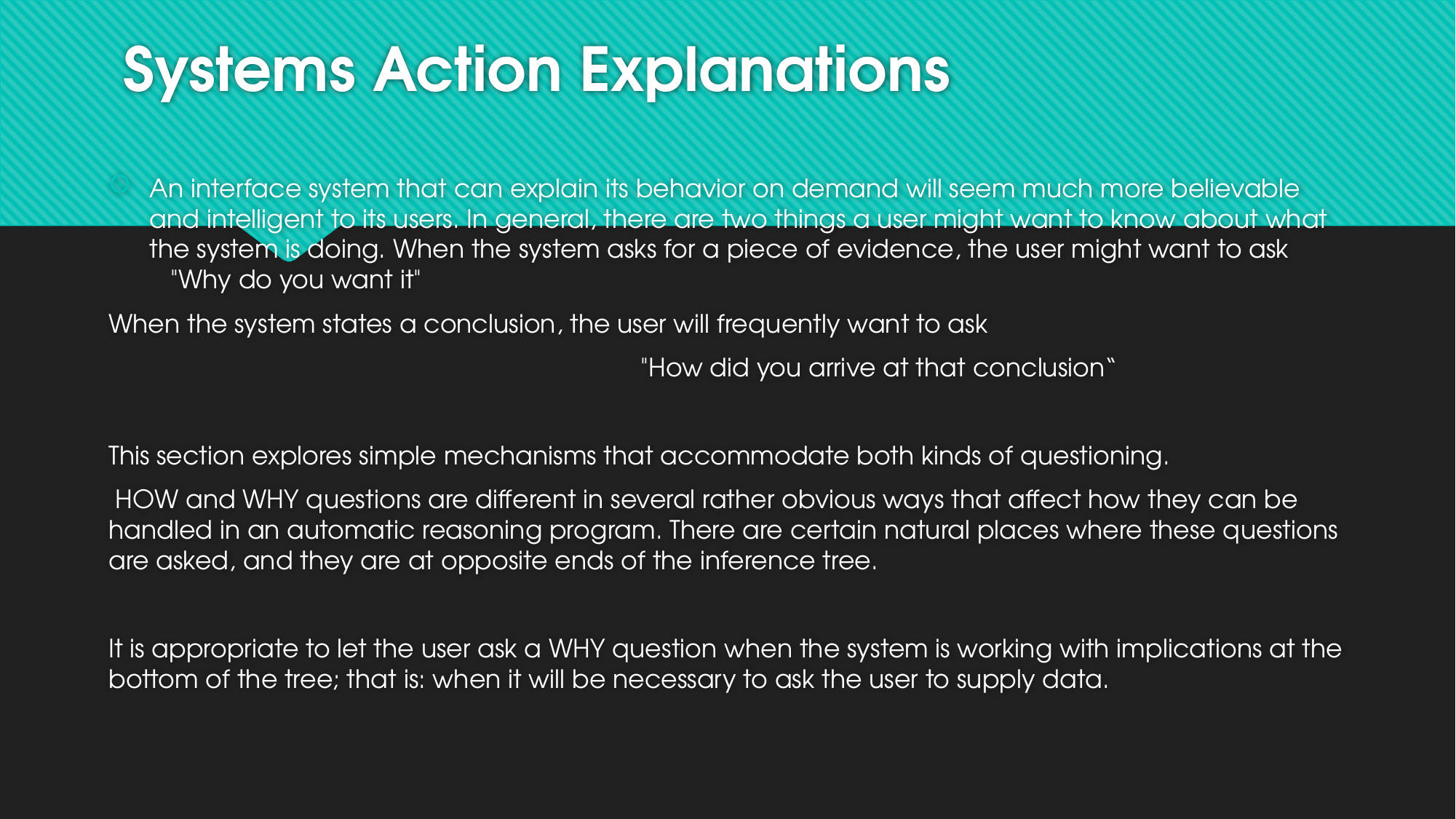

# Systems Action Explanations
An interface system that can explain its behavior on demand will seem much more believable and intelligent to its users. In general, there are two things a user might want to know about what the system is doing. When the system asks for a piece of evidence, the user might want to ask           "Why do you want it"
When the system states a conclusion, the user will frequently want to ask
                                                                           "How did you arrive at that conclusion“

This section explores simple mechanisms that accommodate both kinds of questioning.
 HOW and WHY questions are different in several rather obvious ways that affect how they can be handled in an automatic reasoning program. There are certain natural places where these questions are asked, and they are at opposite ends of the inference tree.

It is appropriate to let the user ask a WHY question when the system is working with implications at the bottom of the tree; that is: when it will be necessary to ask the user to supply data.